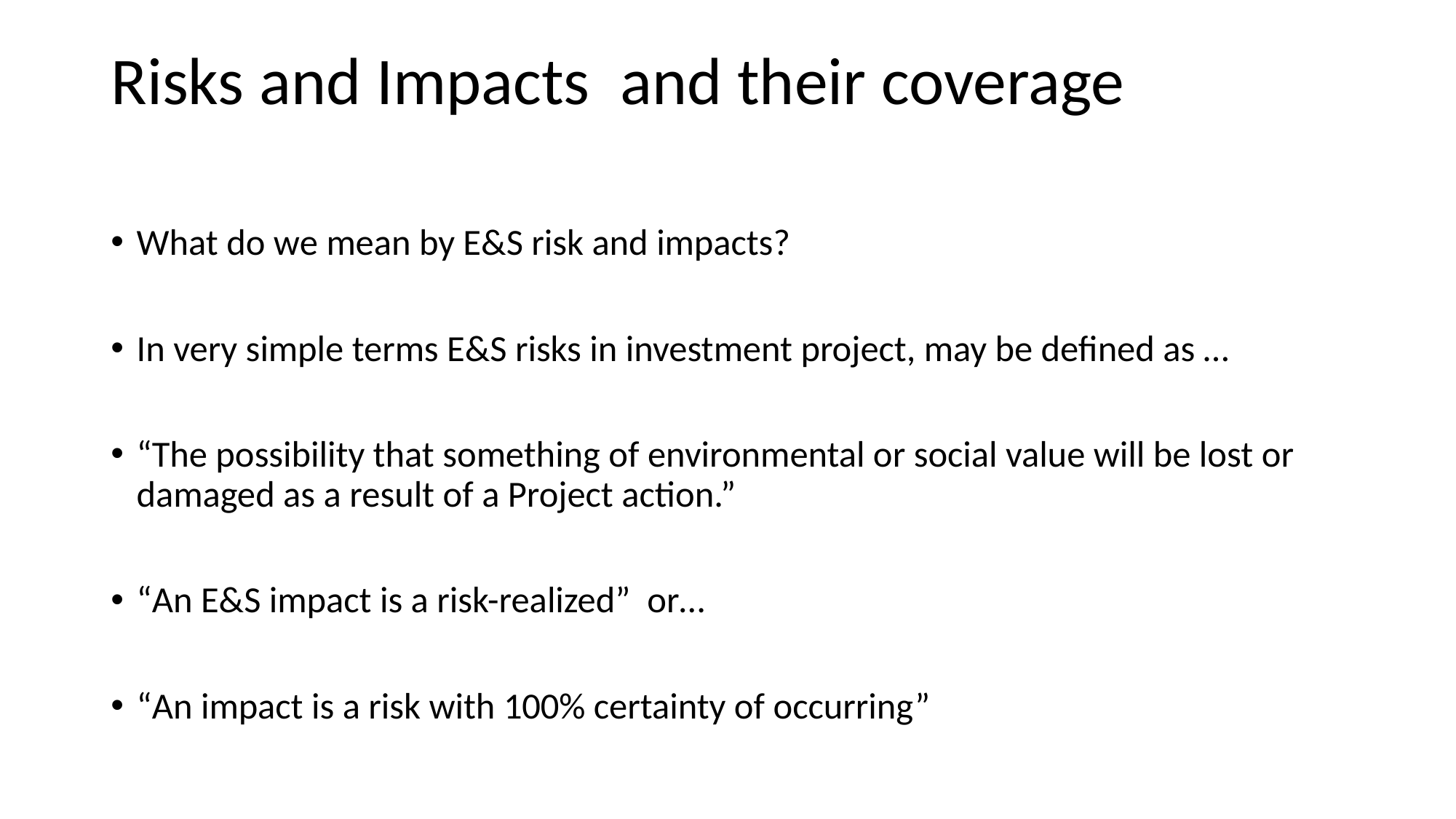

# Risks and Impacts  and their coverage
What do we mean by E&S risk and impacts?

In very simple terms E&S risks in investment project, may be defined as …

“The possibility that something of environmental or social value will be lost or damaged as a result of a Project action.”

“An E&S impact is a risk-realized”  or…

“An impact is a risk with 100% certainty of occurring”